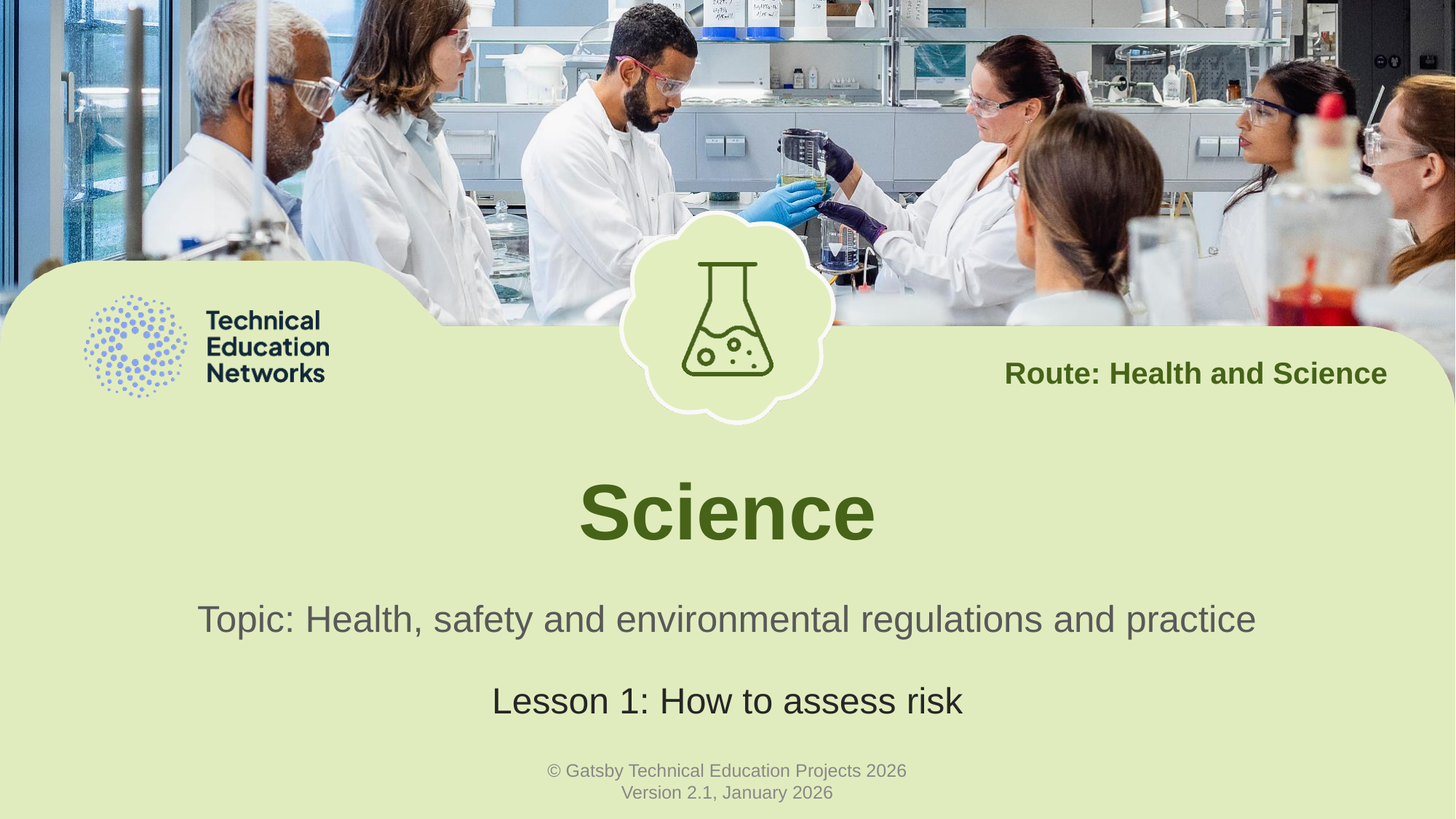

Route: Health and Science
# Science
Topic: Health, safety and environmental regulations and practice
Lesson 1: How to assess risk